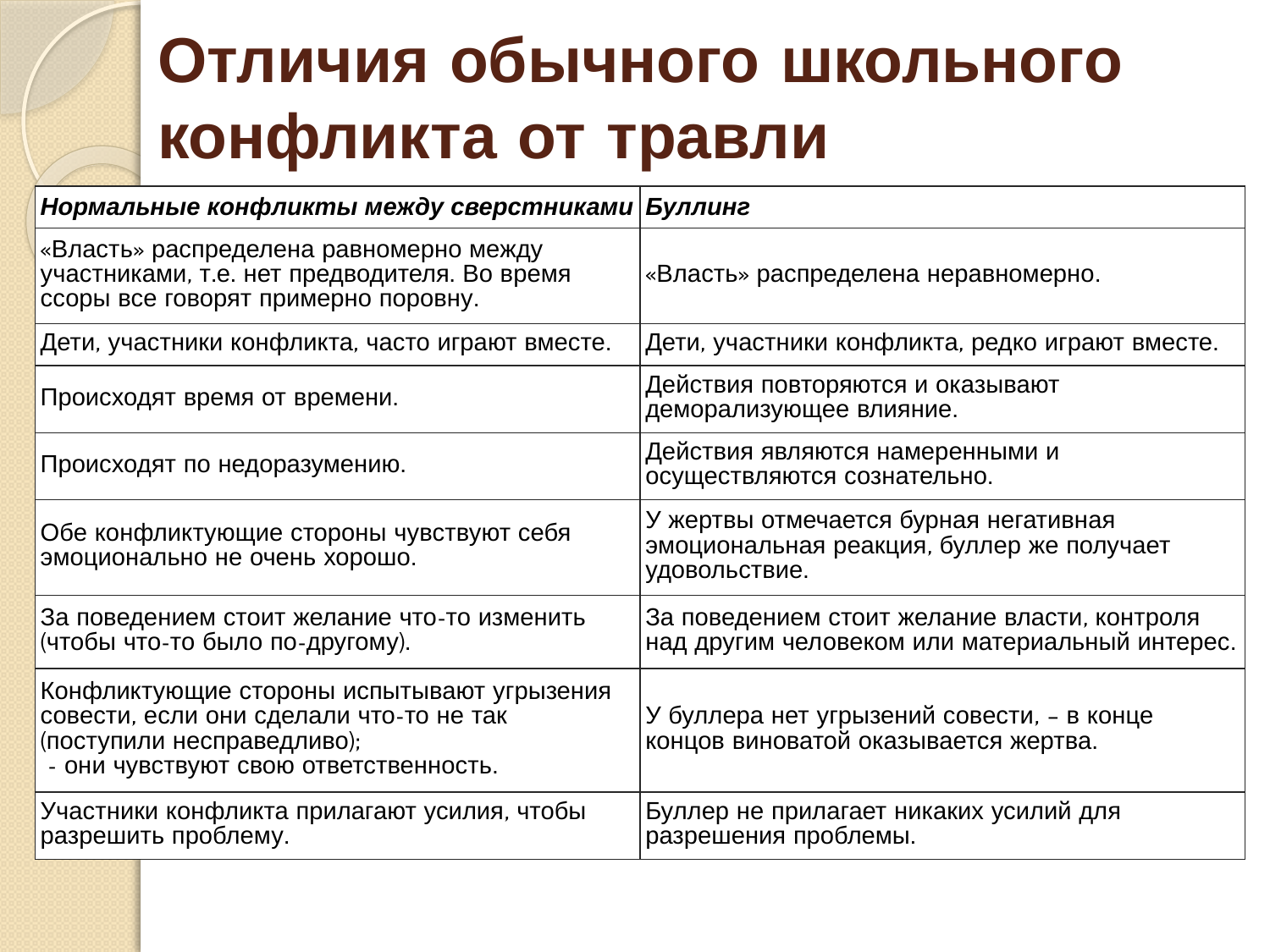

# Отличия обычного школьного конфликта от травли
| Нормальные конфликты между сверстниками | Буллинг |
| --- | --- |
| «Власть» распределена равномерно между участниками, т.е. нет предводителя. Во время ссоры все говорят примерно поровну. | «Власть» распределена неравномерно. |
| Дети, участники конфликта, часто играют вместе. | Дети, участники конфликта, редко играют вместе. |
| Происходят время от времени. | Действия повторяются и оказывают деморализующее влияние. |
| Происходят по недоразумению. | Действия являются намеренными и осуществляются сознательно. |
| Обе конфликтующие стороны чувствуют себя эмоционально не очень хорошо. | У жертвы отмечается бурная негативная эмоциональная реакция, буллер же получает удовольствие. |
| За поведением стоит желание что-то изменить (чтобы что-то было по-другому). | За поведением стоит желание власти, контроля над другим человеком или материальный интерес. |
| Конфликтующие стороны испытывают угрызения совести, если они сделали что-то не так (поступили несправедливо); - они чувствуют свою ответственность. | У буллера нет угрызений совести, – в конце концов виноватой оказывается жертва. |
| Участники конфликта прилагают усилия, чтобы разрешить проблему. | Буллер не прилагает никаких усилий для разрешения проблемы. |